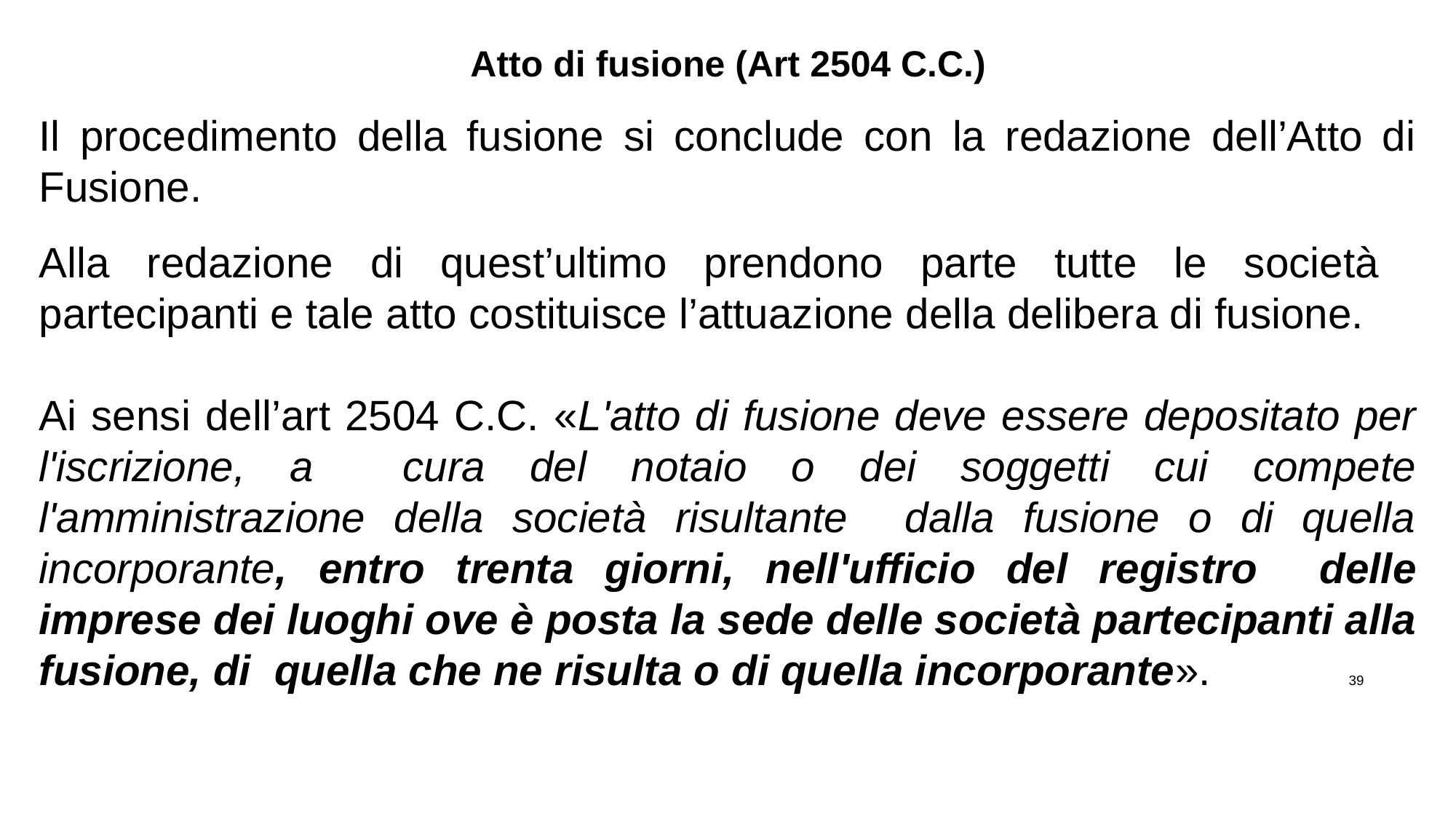

Atto di fusione (Art 2504 C.C.)
Il procedimento della fusione si conclude con la redazione dell’Atto di Fusione.
Alla redazione di quest’ultimo prendono parte tutte le società  partecipanti e tale atto costituisce l’attuazione della delibera di fusione.

Ai sensi dell’art 2504 C.C. «L'atto di fusione deve essere depositato per l'iscrizione, a  cura del notaio o dei soggetti cui compete l'amministrazione della società risultante  dalla fusione o di quella incorporante, entro trenta giorni, nell'ufficio del registro  delle imprese dei luoghi ove è posta la sede delle società partecipanti alla fusione, di  quella che ne risulta o di quella incorporante». 		39